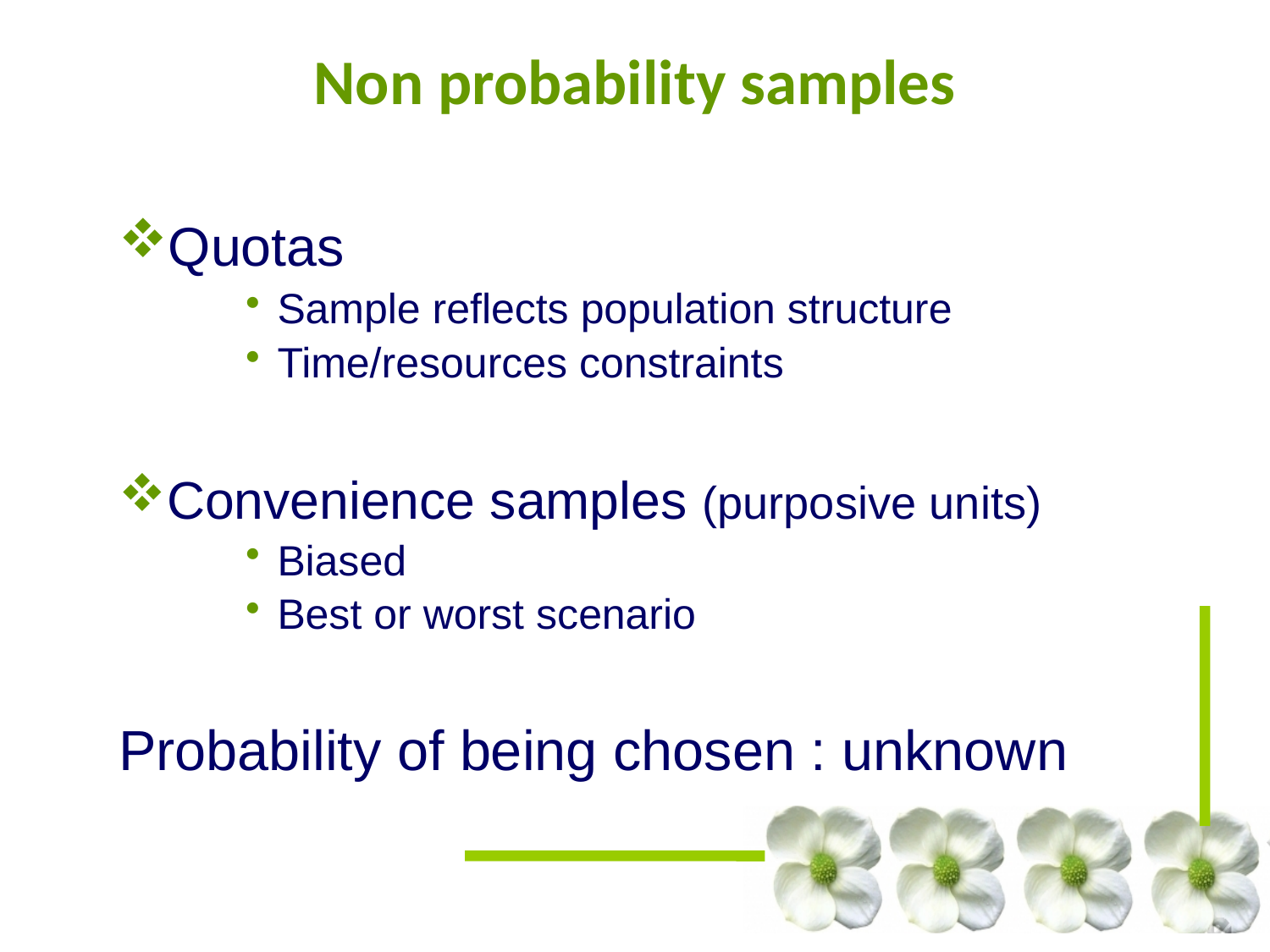

# Non probability samples
Quotas
Sample reflects population structure
Time/resources constraints

Convenience samples (purposive units)
Biased
Best or worst scenario

Probability of being chosen : unknown